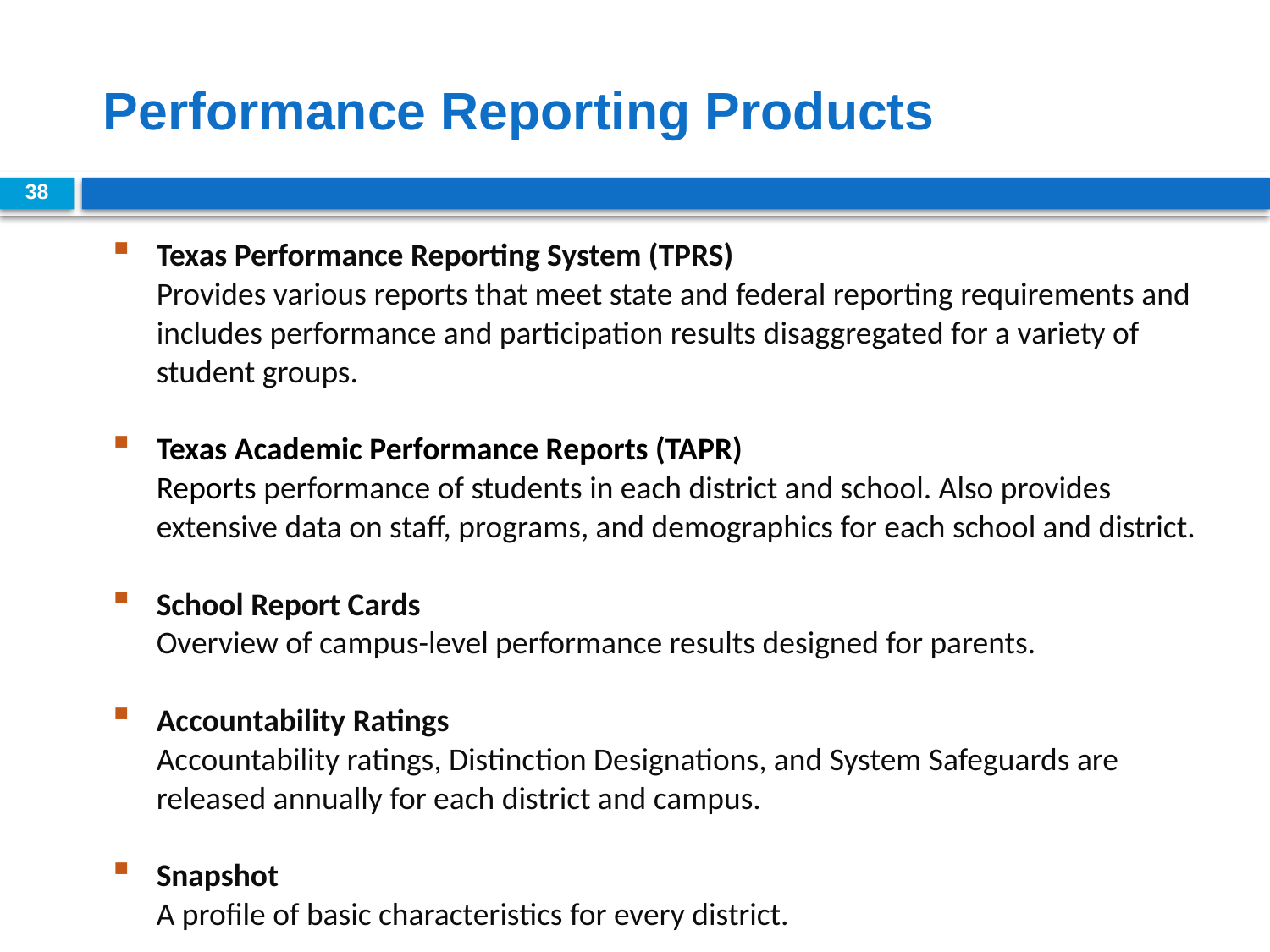

# Performance Reporting Products
38
Texas Performance Reporting System (TPRS)
Provides various reports that meet state and federal reporting requirements and includes performance and participation results disaggregated for a variety of student groups.

Texas Academic Performance Reports (TAPR)
Reports performance of students in each district and school. Also provides extensive data on staff, programs, and demographics for each school and district.

School Report Cards
Overview of campus-level performance results designed for parents.

Accountability Ratings
Accountability ratings, Distinction Designations, and System Safeguards are released annually for each district and campus.

Snapshot
A profile of basic characteristics for every district.